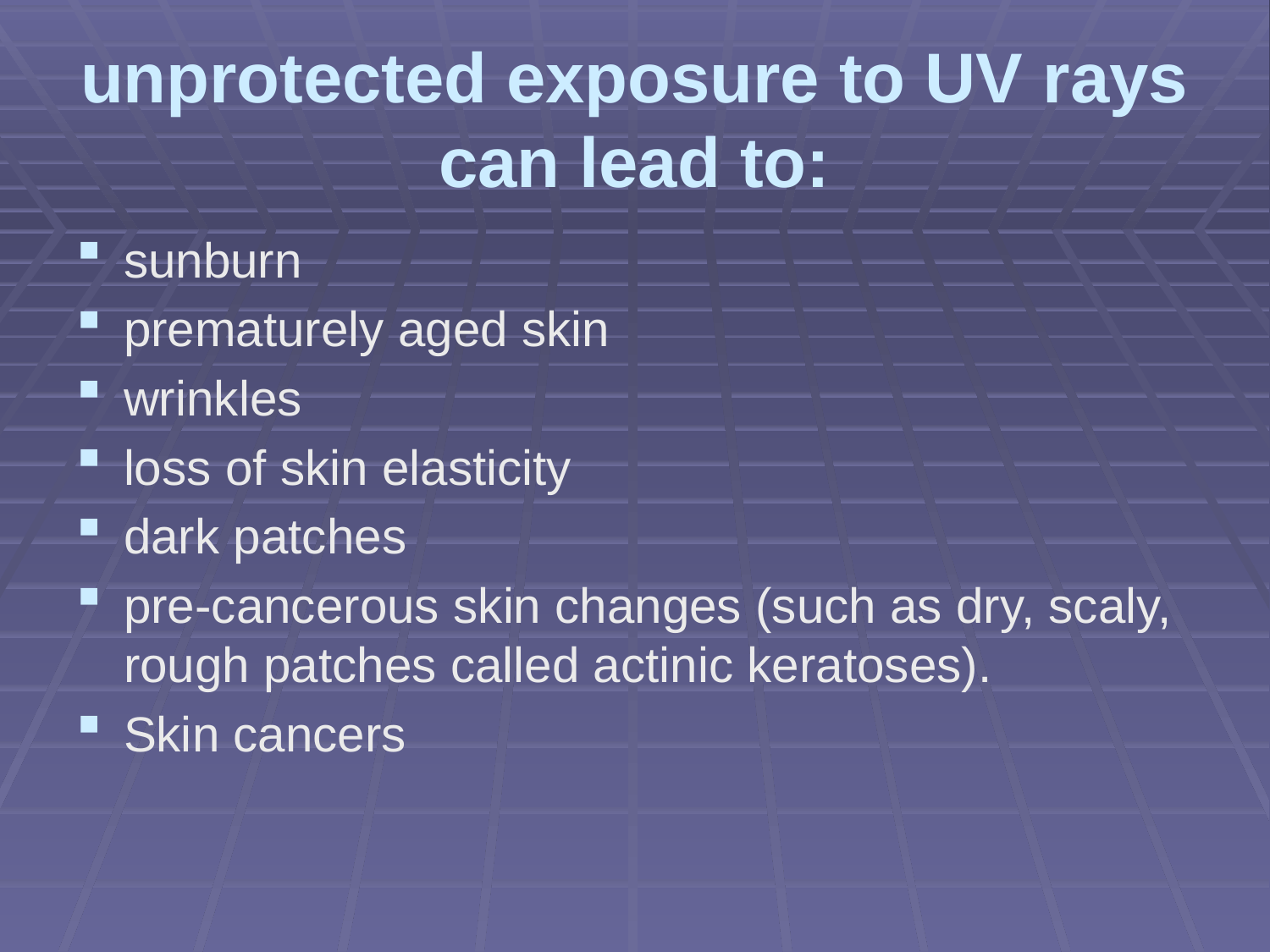

# unprotected exposure to UV rays can lead to:
sunburn
prematurely aged skin
wrinkles
loss of skin elasticity
dark patches
pre-cancerous skin changes (such as dry, scaly, rough patches called actinic keratoses).
Skin cancers